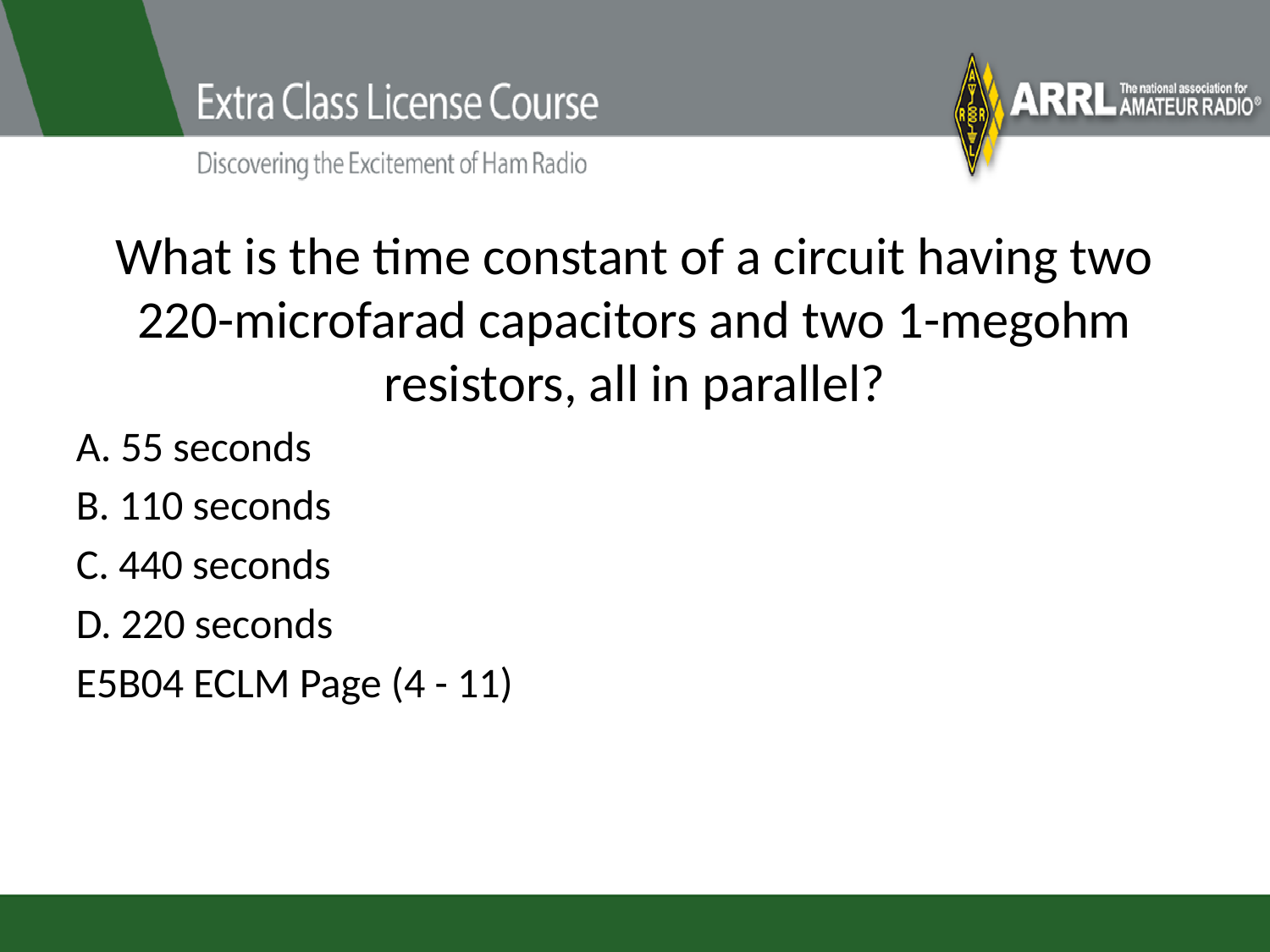

# What is the time constant of a circuit having two 220-microfarad capacitors and two 1-megohm resistors, all in parallel?
A. 55 seconds
B. 110 seconds
C. 440 seconds
D. 220 seconds
E5B04 ECLM Page (4 - 11)